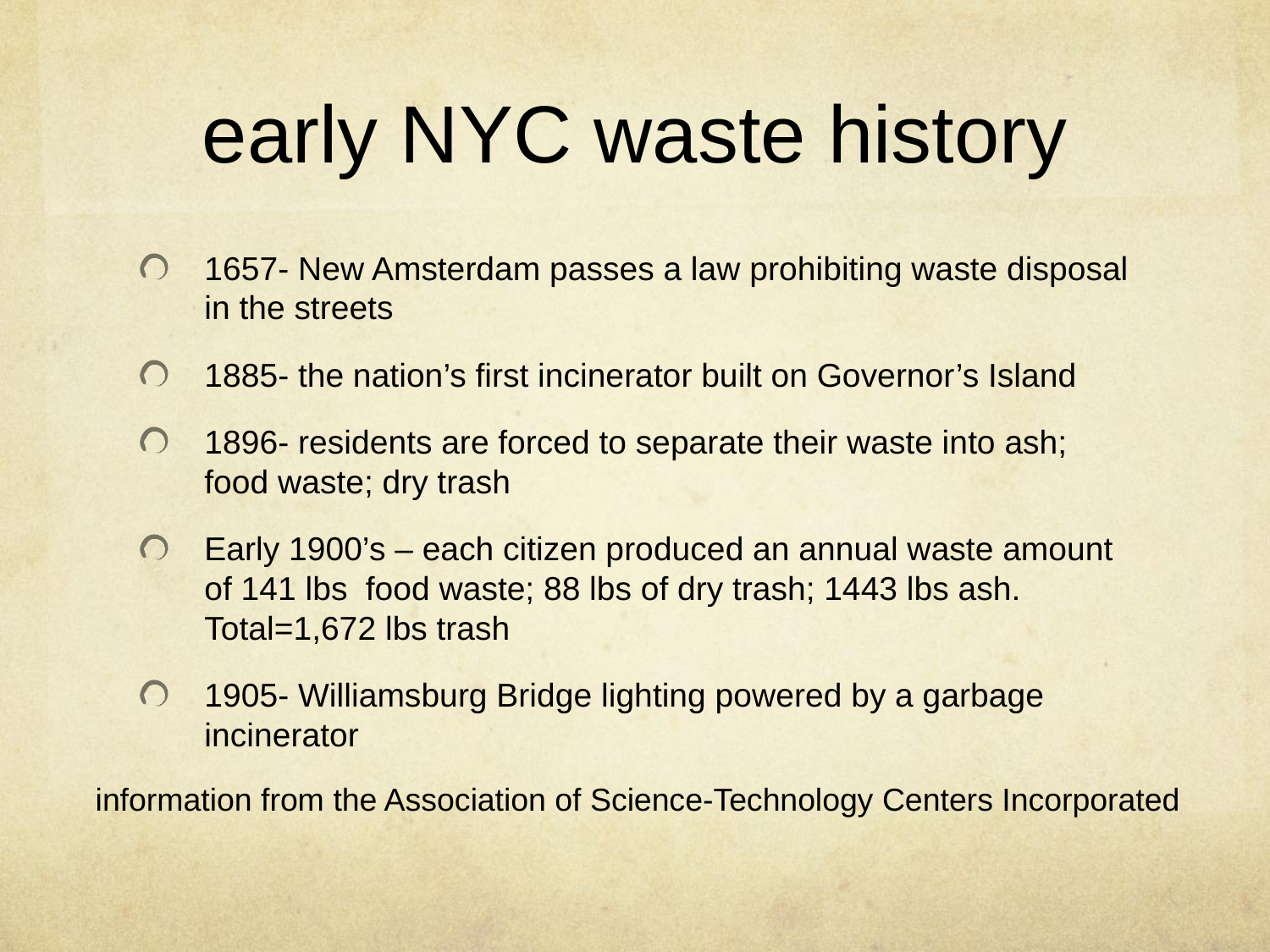

# early NYC waste history
1657- New Amsterdam passes a law prohibiting waste disposal in the streets
1885- the nation’s first incinerator built on Governor’s Island
1896- residents are forced to separate their waste into ash; food waste; dry trash
Early 1900’s – each citizen produced an annual waste amount of 141 lbs  food waste; 88 lbs of dry trash; 1443 lbs ash. Total=1,672 lbs trash
1905- Williamsburg Bridge lighting powered by a garbage incinerator

information from the Association of Science-Technology Centers Incorporated